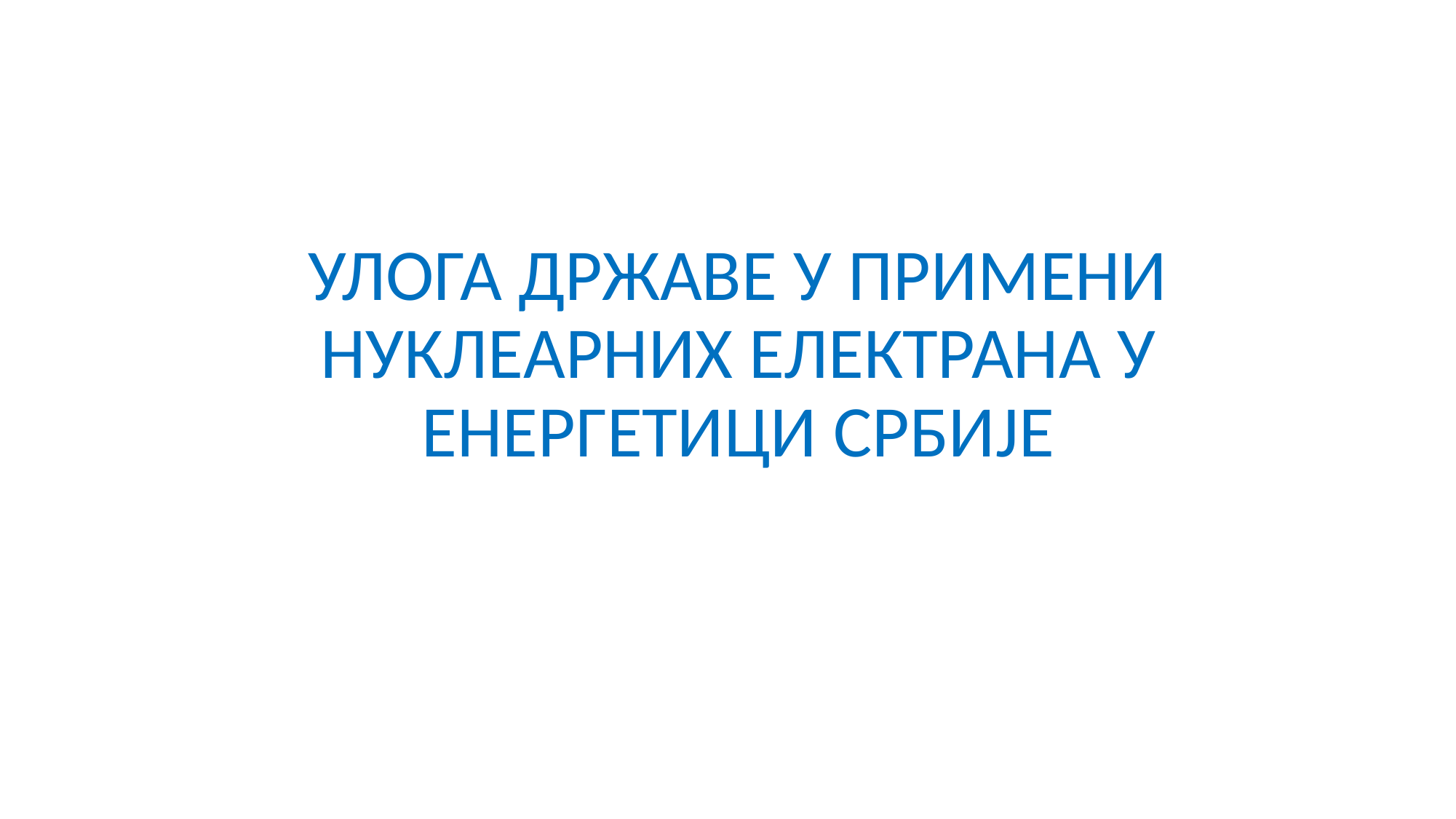

# УЛОГА ДРЖАВЕ У ПРИМЕНИ НУКЛЕАРНИХ ЕЛЕКТРАНА У ЕНЕРГЕТИЦИ СРБИЈЕ